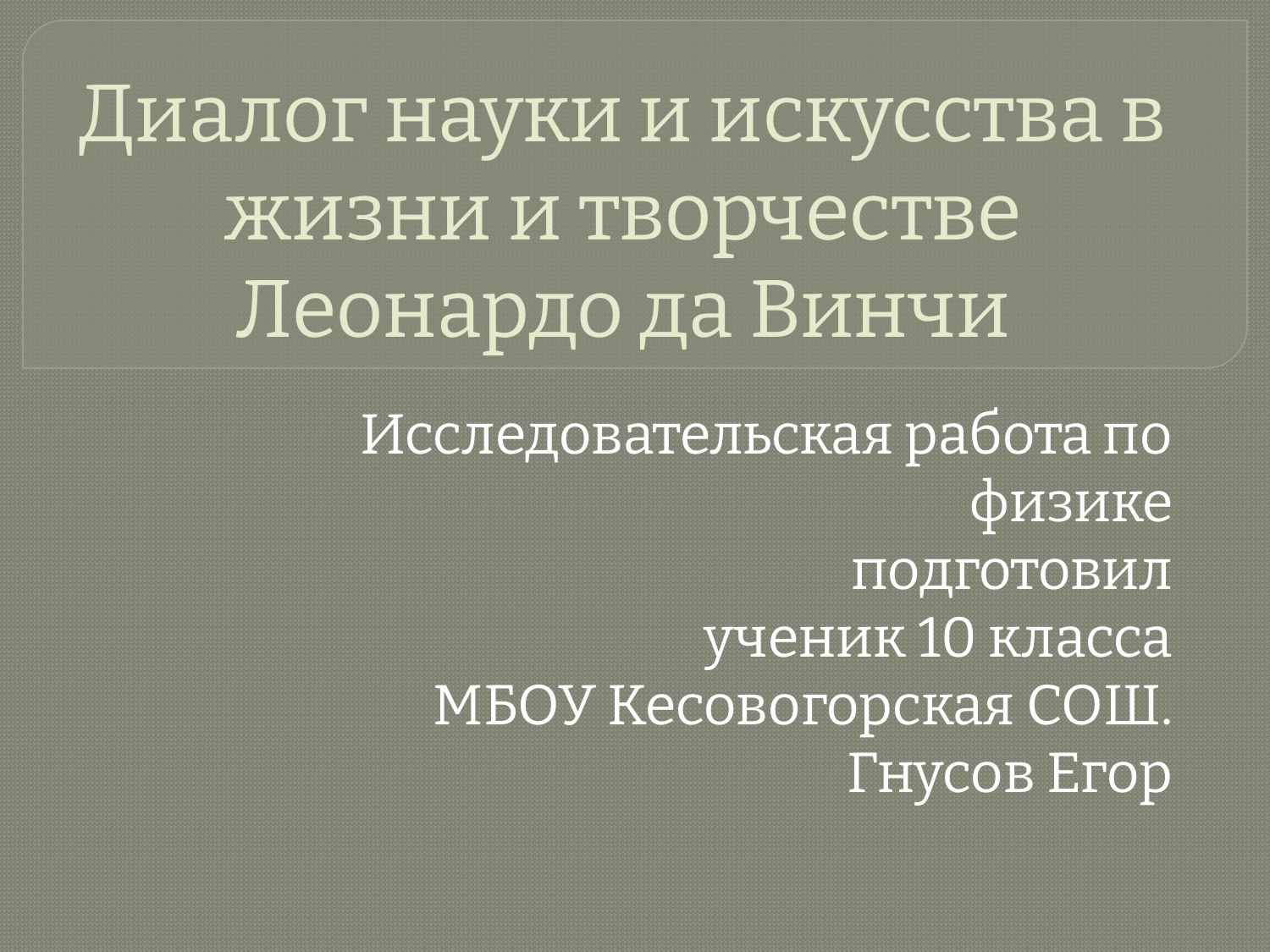

# Диалог науки и искусства в жизни и творчестве Леонардо да Винчи
Исследовательская работа по физике
 подготовил
 ученик 10 класса
 МБОУ Кесовогорская СОШ.
Гнусов Егор